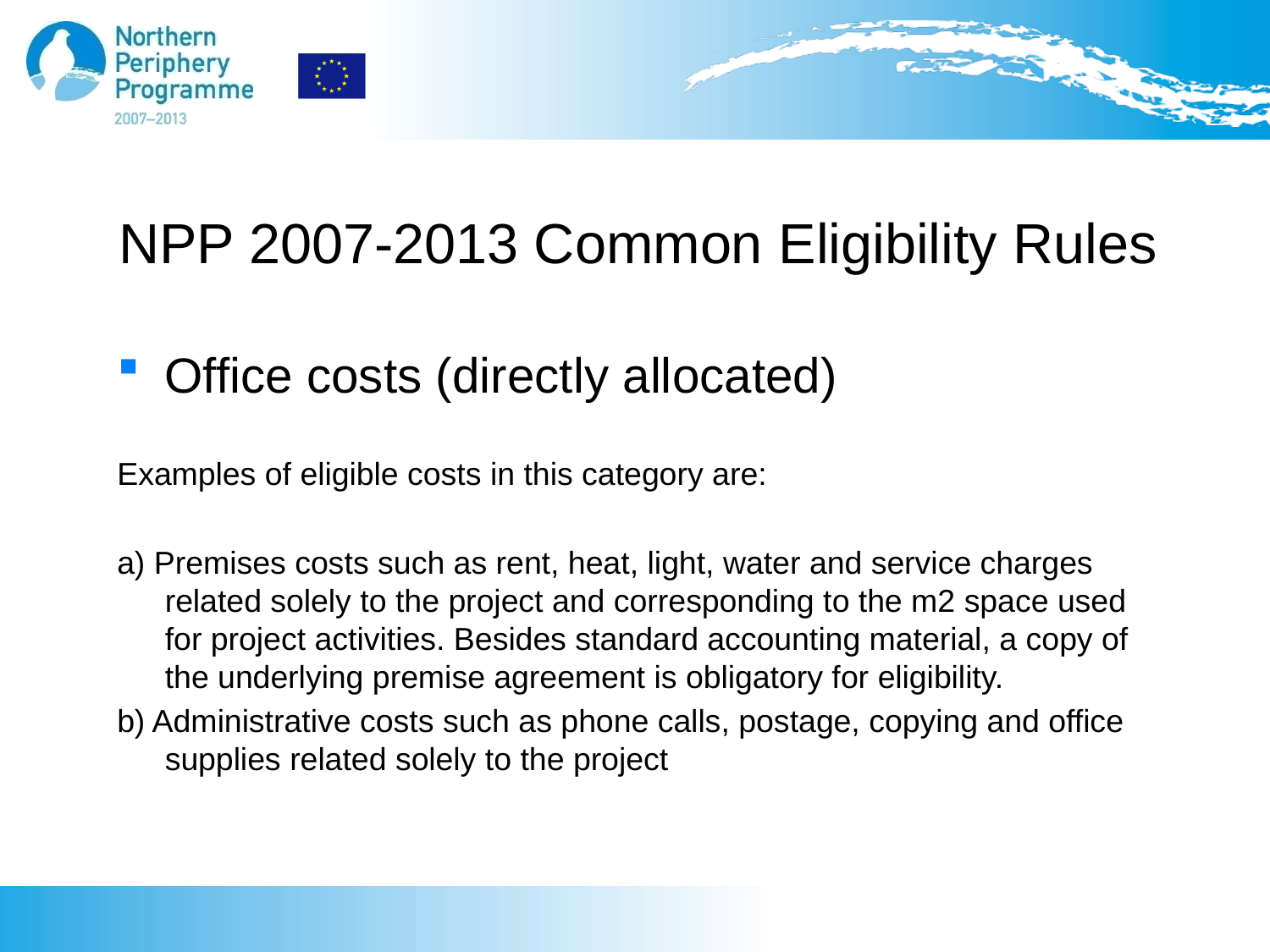

# NPP 2007-2013 Common Eligibility Rules
Office costs (directly allocated)

Examples of eligible costs in this category are:

a) Premises costs such as rent, heat, light, water and service charges related solely to the project and corresponding to the m2 space used for project activities. Besides standard accounting material, a copy of the underlying premise agreement is obligatory for eligibility.
b) Administrative costs such as phone calls, postage, copying and office supplies related solely to the project